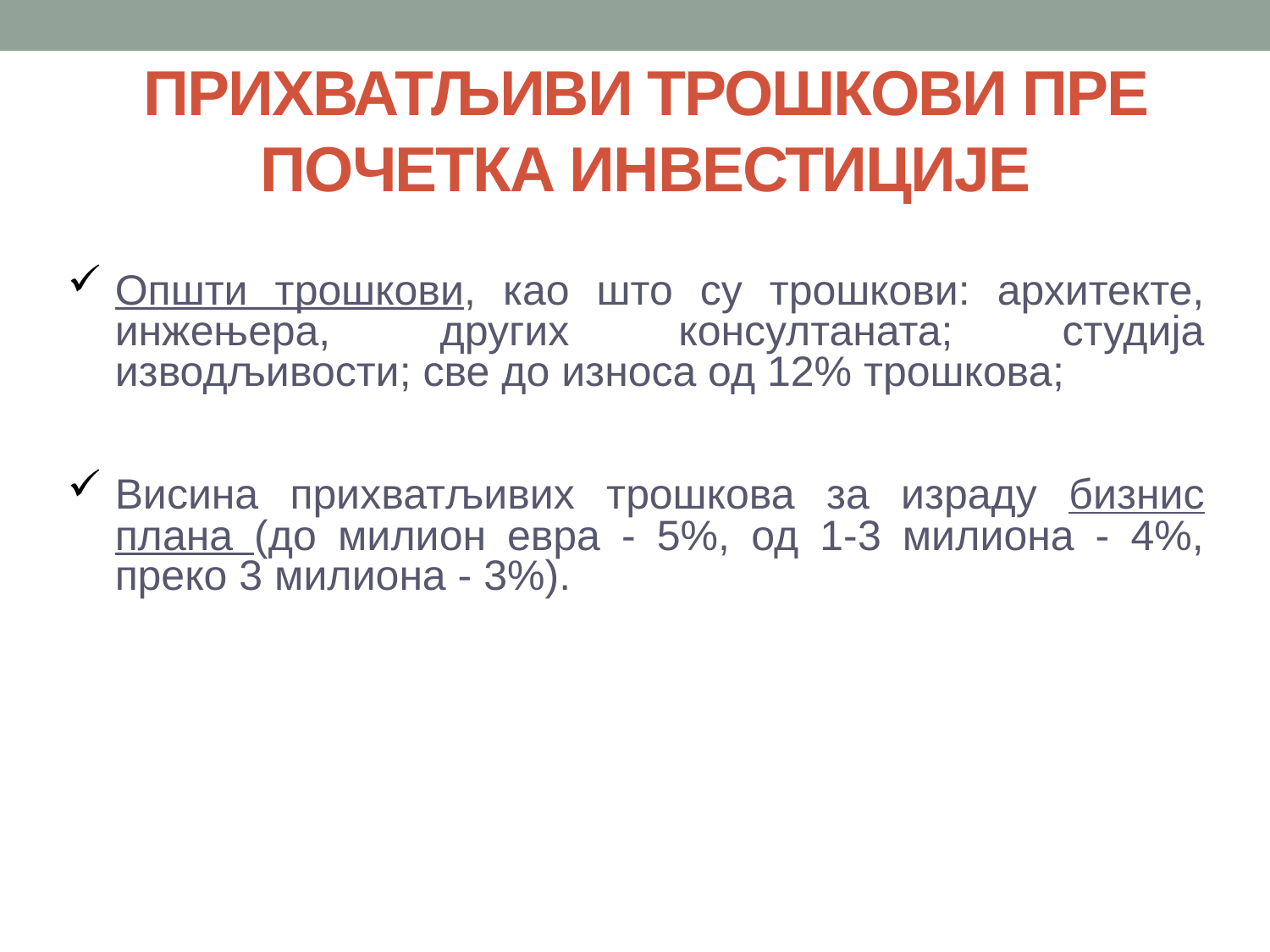

Прихватљиви трошкови пре почетка инвестиције
Општи трошкови, као што су трошкови: архитекте, инжењера, других консултаната; студија изводљивости; све до износа од 12% трошкова;

Висина прихватљивих трошкова за израду бизнис плана (до милион евра - 5%, од 1-3 милиона - 4%, преко 3 милиона - 3%).